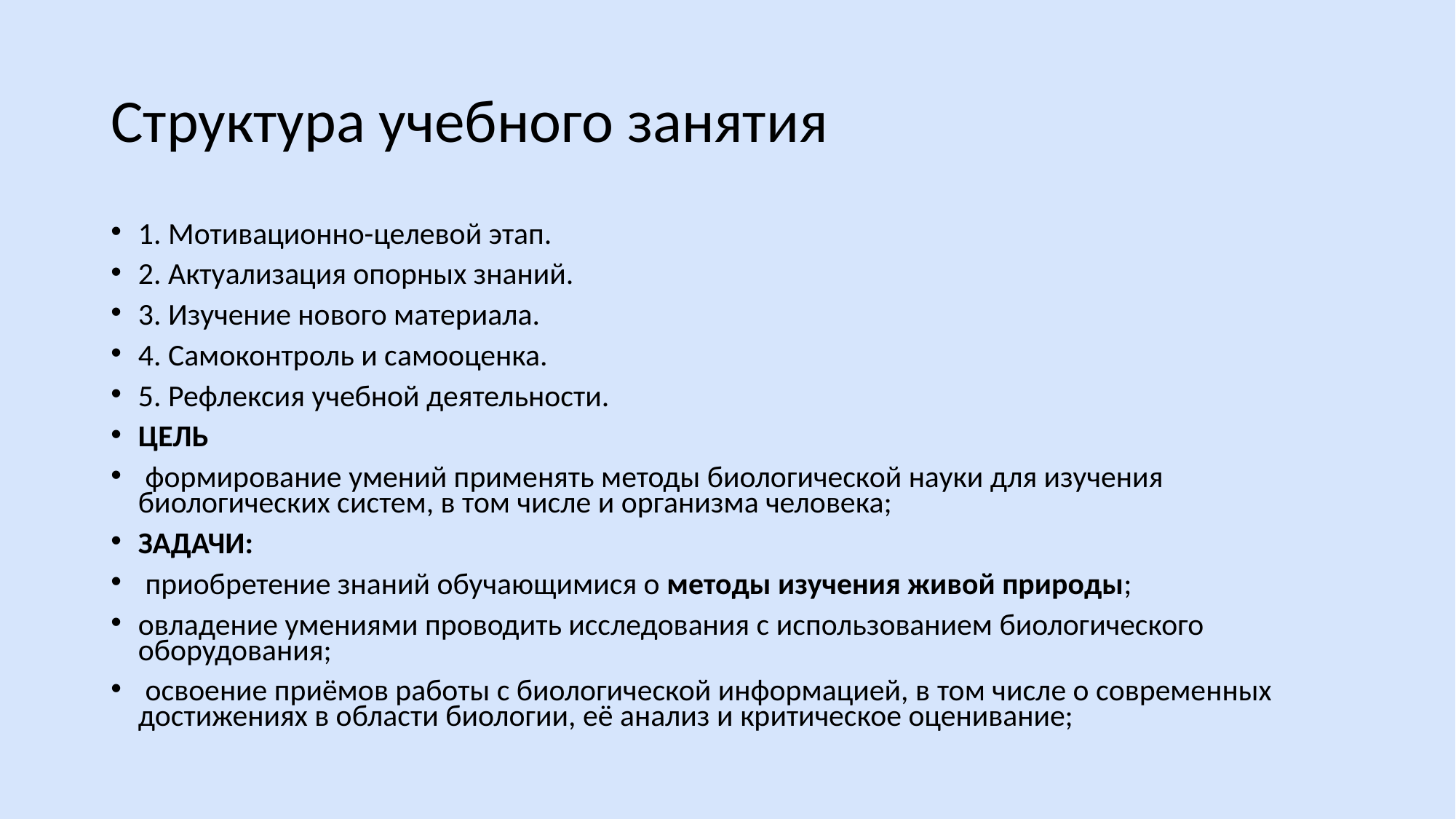

# Структура учебного занятия
1. Мотивационно-целевой этап.
2. Актуализация опорных знаний.
3. Изучение нового материала.
4. Самоконтроль и самооценка.
5. Рефлексия учебной деятельности.
ЦЕЛЬ
 формирование умений применять методы биологической науки для изучения биологических систем, в том числе и организма человека;
ЗАДАЧИ:
 приобретение знаний обучающимися о методы изучения живой природы;
овладение умениями проводить исследования с использованием биологического оборудования;
 освоение приёмов работы с биологической информацией, в том числе о современных достижениях в области биологии, её анализ и критическое оценивание;